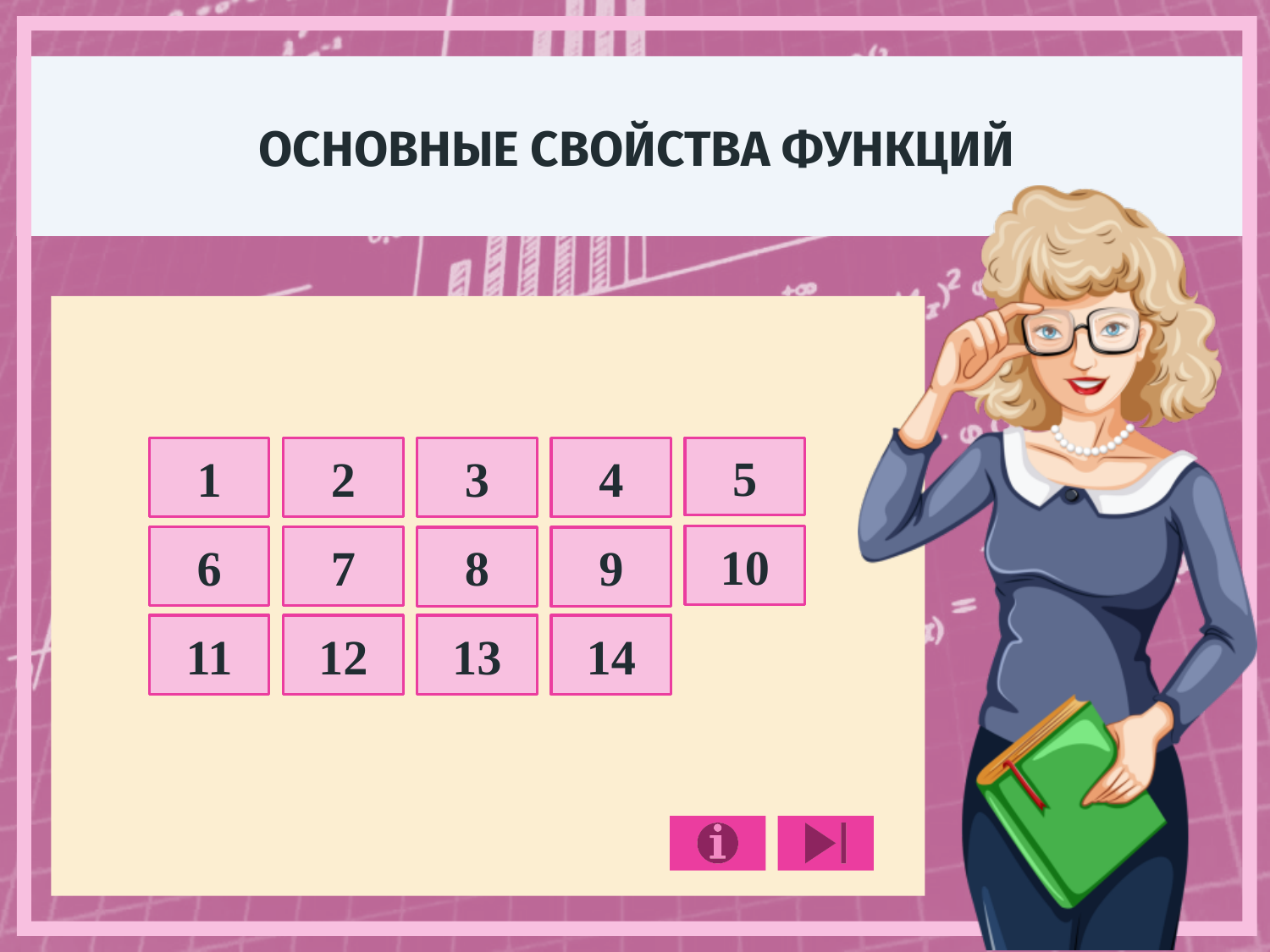

1
2
5
3
4
10
6
7
8
9
11
12
13
14